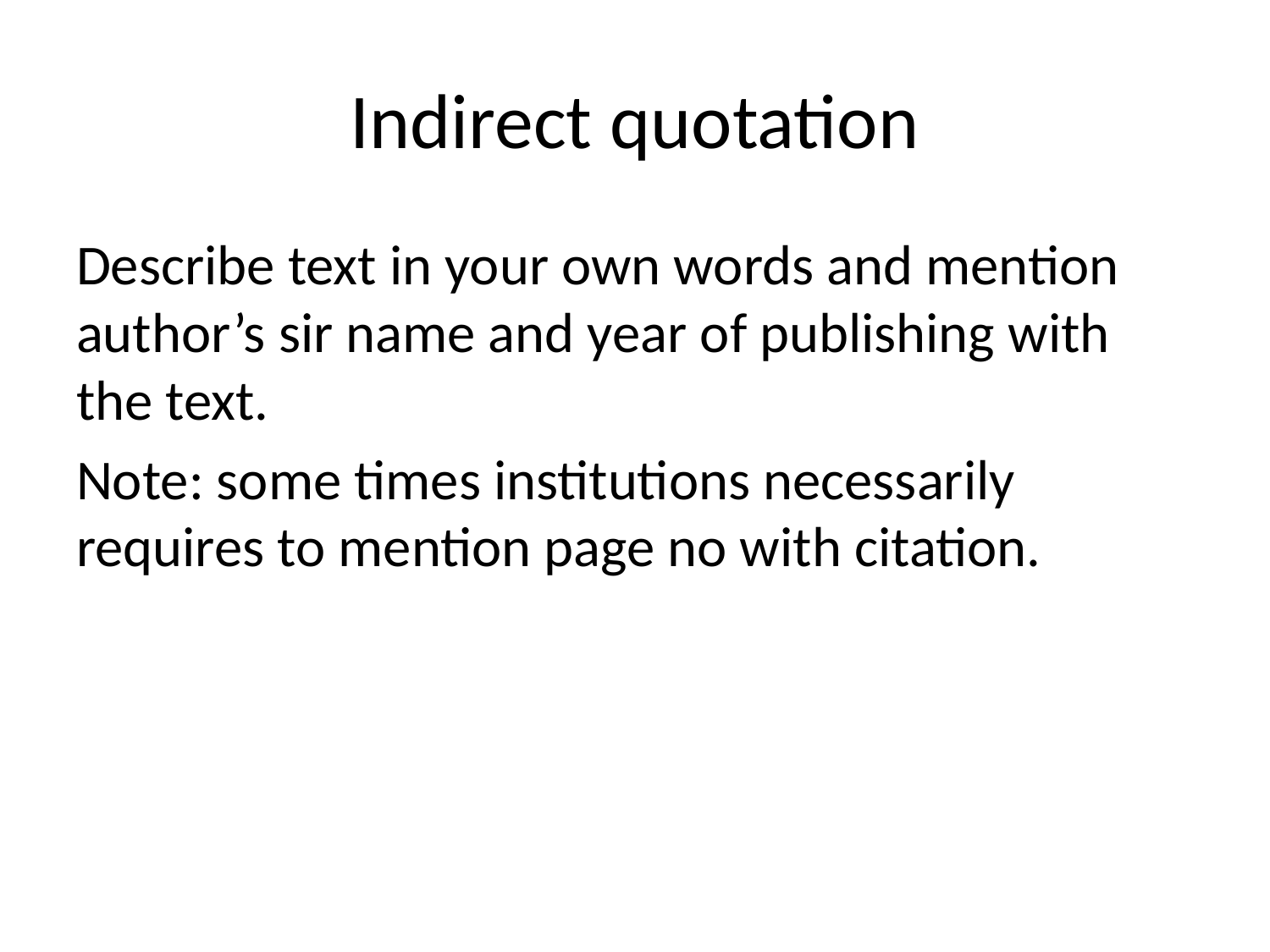

# Indirect quotation
Describe text in your own words and mention author’s sir name and year of publishing with the text.
Note: some times institutions necessarily requires to mention page no with citation.